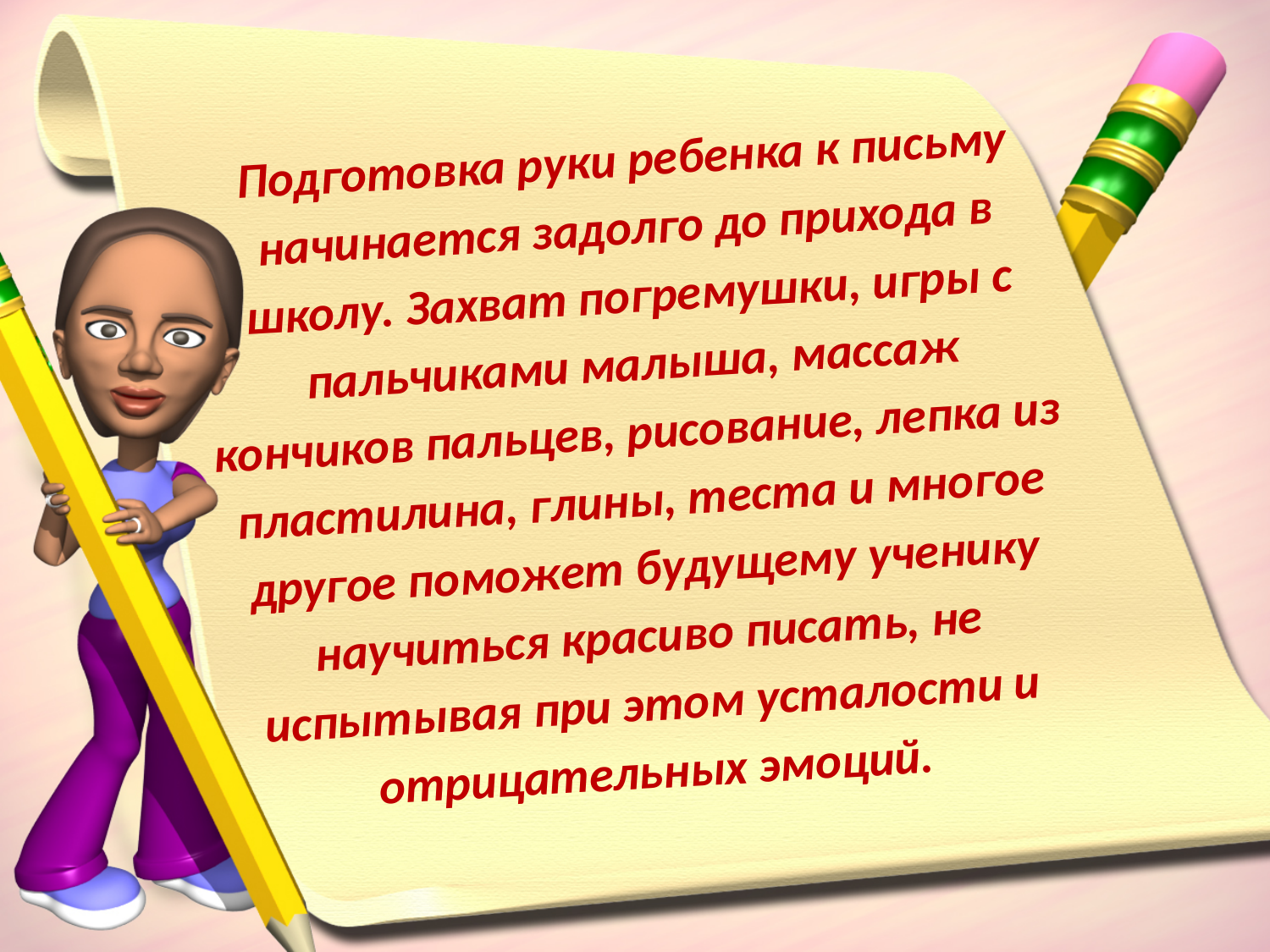

Подготовка руки ребенка к письму начинается задолго до прихода в школу. Захват погремушки, игры с пальчиками малыша, массаж кончиков пальцев, рисование, лепка из пластилина, глины, теста и многое другое поможет будущему ученику научиться красиво писать, не испытывая при этом усталости и отрицательных эмоций.